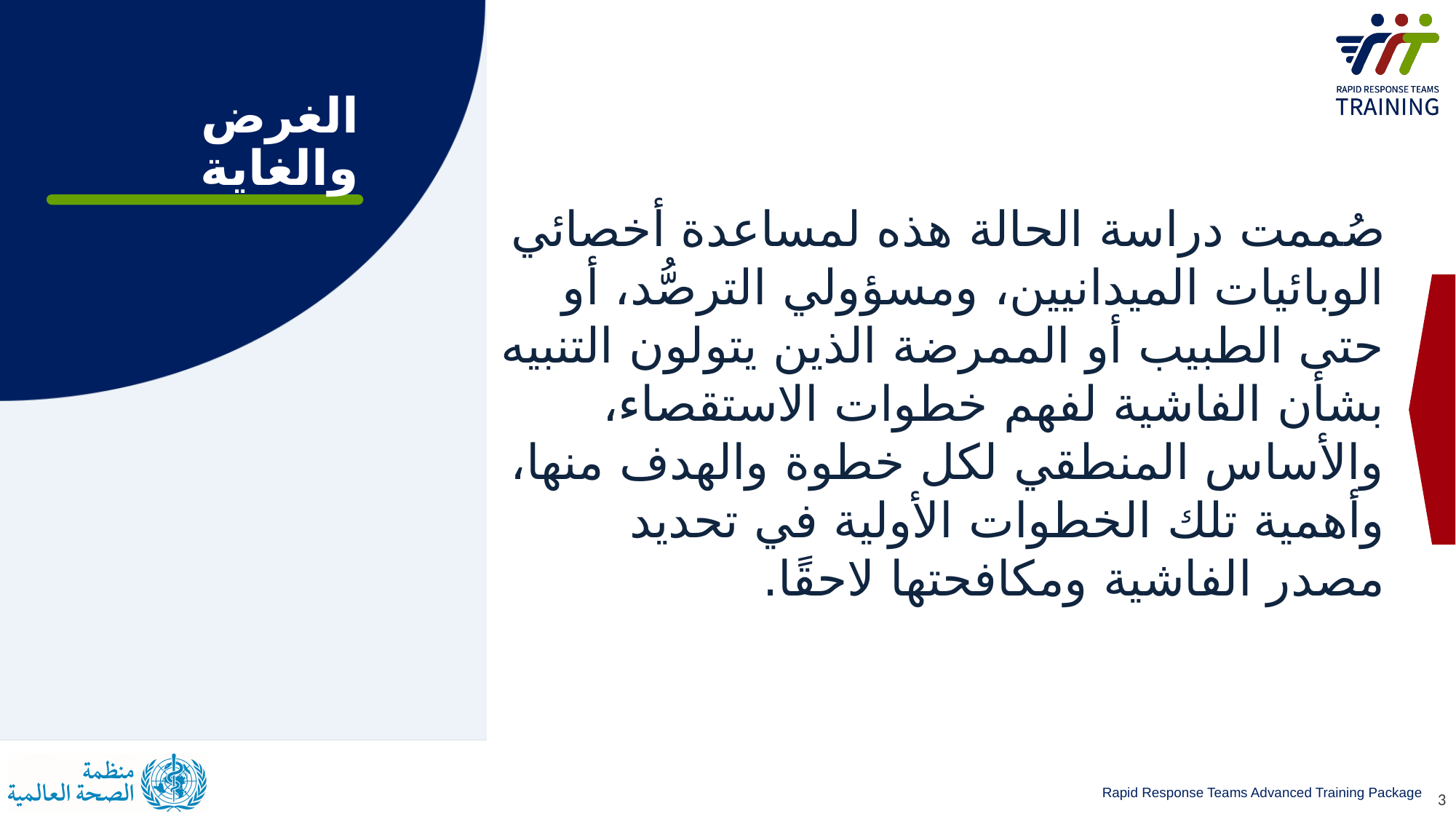

# الغرض والغاية
صُممت دراسة الحالة هذه لمساعدة أخصائي الوبائيات الميدانيين، ومسؤولي الترصُّد، أو حتى الطبيب أو الممرضة الذين يتولون التنبيه بشأن الفاشية لفهم خطوات الاستقصاء، والأساس المنطقي لكل خطوة والهدف منها، وأهمية تلك الخطوات الأولية في تحديد مصدر الفاشية ومكافحتها لاحقًا.